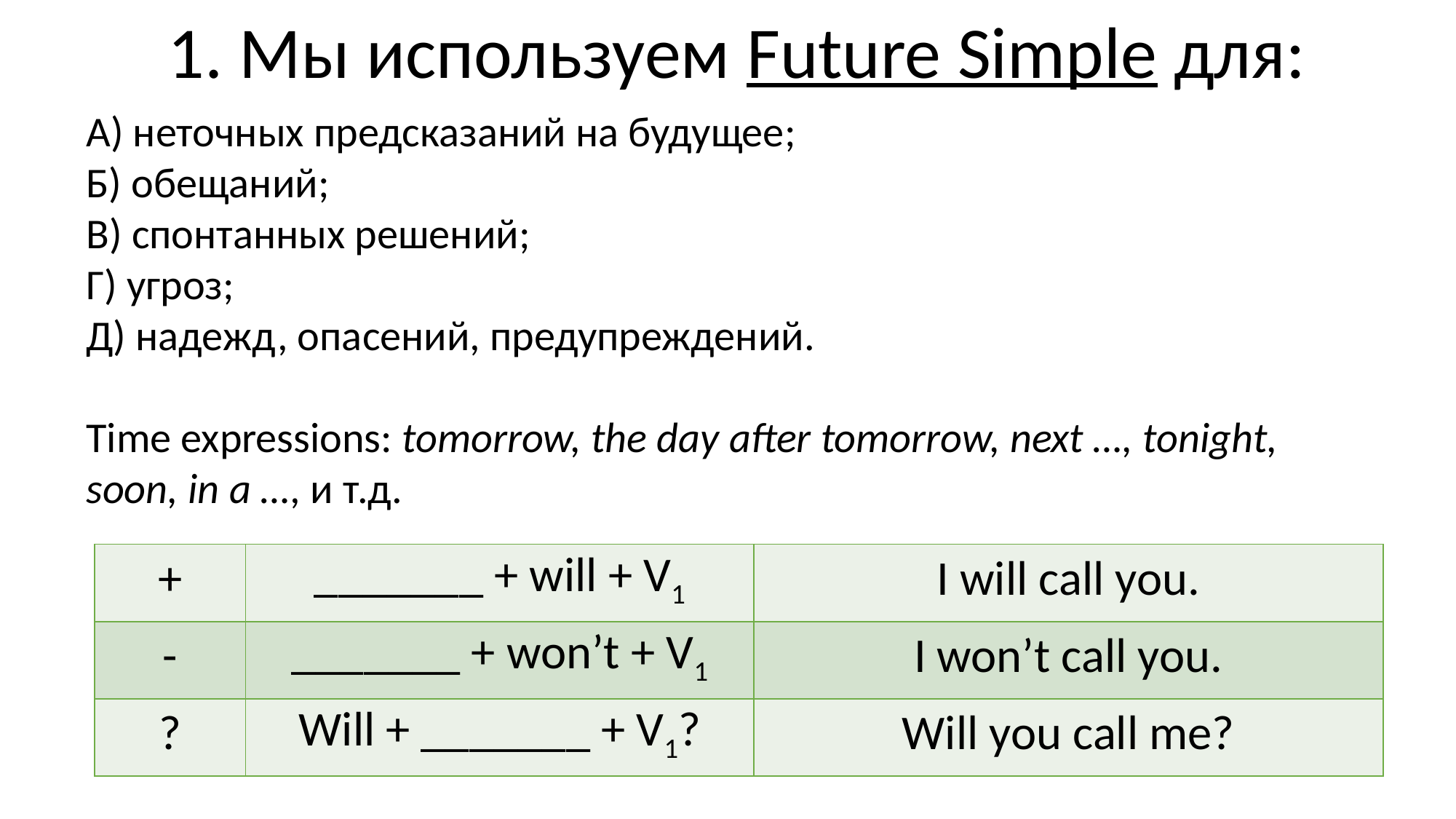

1. Мы используем Future Simple для:
А) неточных предсказаний на будущее;
Б) обещаний;
В) спонтанных решений;
Г) угроз;
Д) надежд, опасений, предупреждений.

Time expressions: tomorrow, the day after tomorrow, next …, tonight, soon, in a …, и т.д.
| + | \_\_\_\_\_\_\_ + will + V1 | I will call you. |
| --- | --- | --- |
| - | \_\_\_\_\_\_\_ + won’t + V1 | I won’t call you. |
| ? | Will + \_\_\_\_\_\_\_ + V1? | Will you call me? |